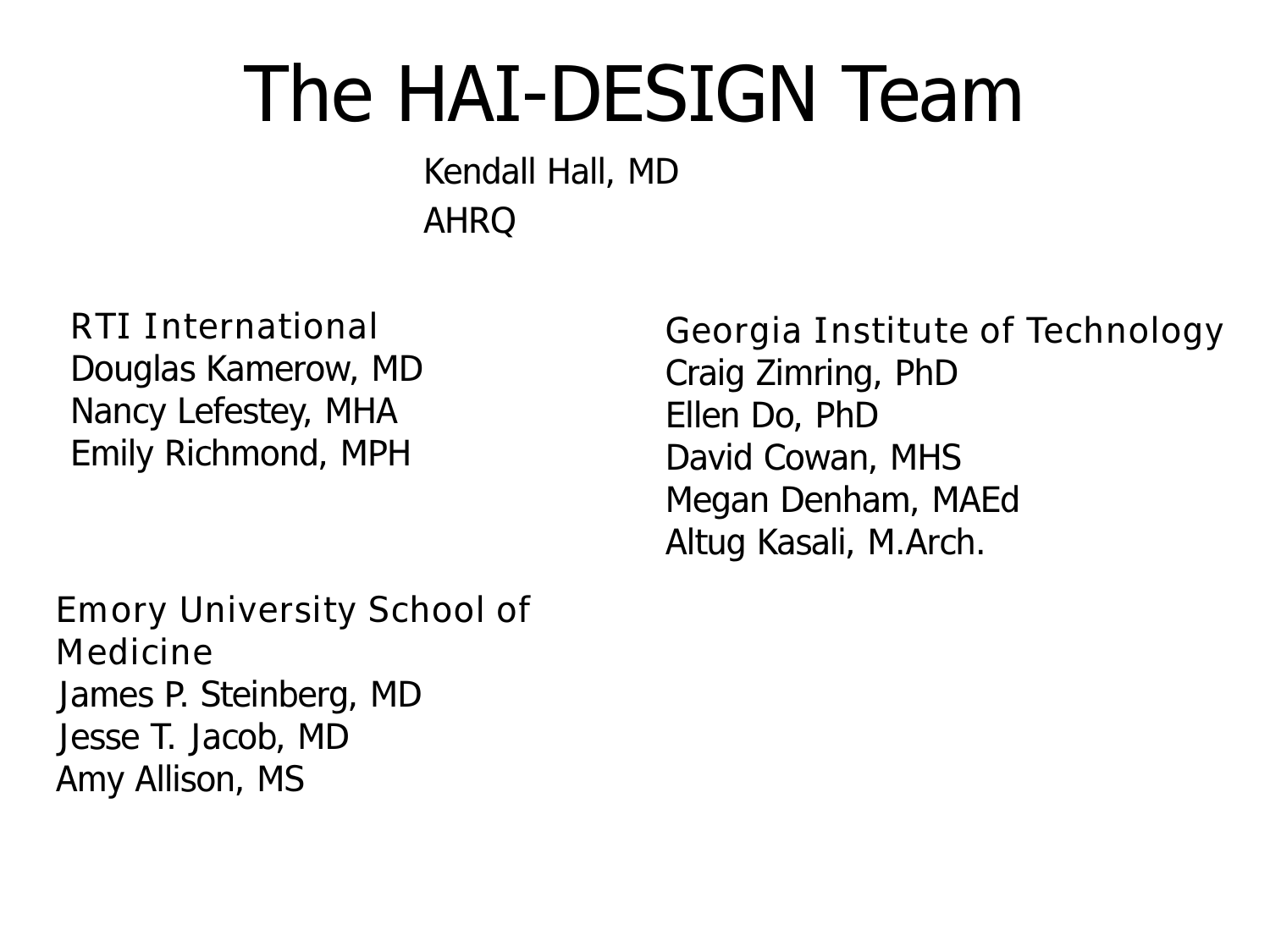

# The HAI-DESIGN Team
Kendall Hall, MD
AHRQ
RTI International
Douglas Kamerow, MD
Nancy Lefestey, MHA
Emily Richmond, MPH
Georgia Institute of Technology
Craig Zimring, PhD
Ellen Do, PhD
David Cowan, MHS
Megan Denham, MAEd
Altug Kasali, M.Arch.

Emory University School of Medicine
James P. Steinberg, MD
Jesse T. Jacob, MD
Amy Allison, MS